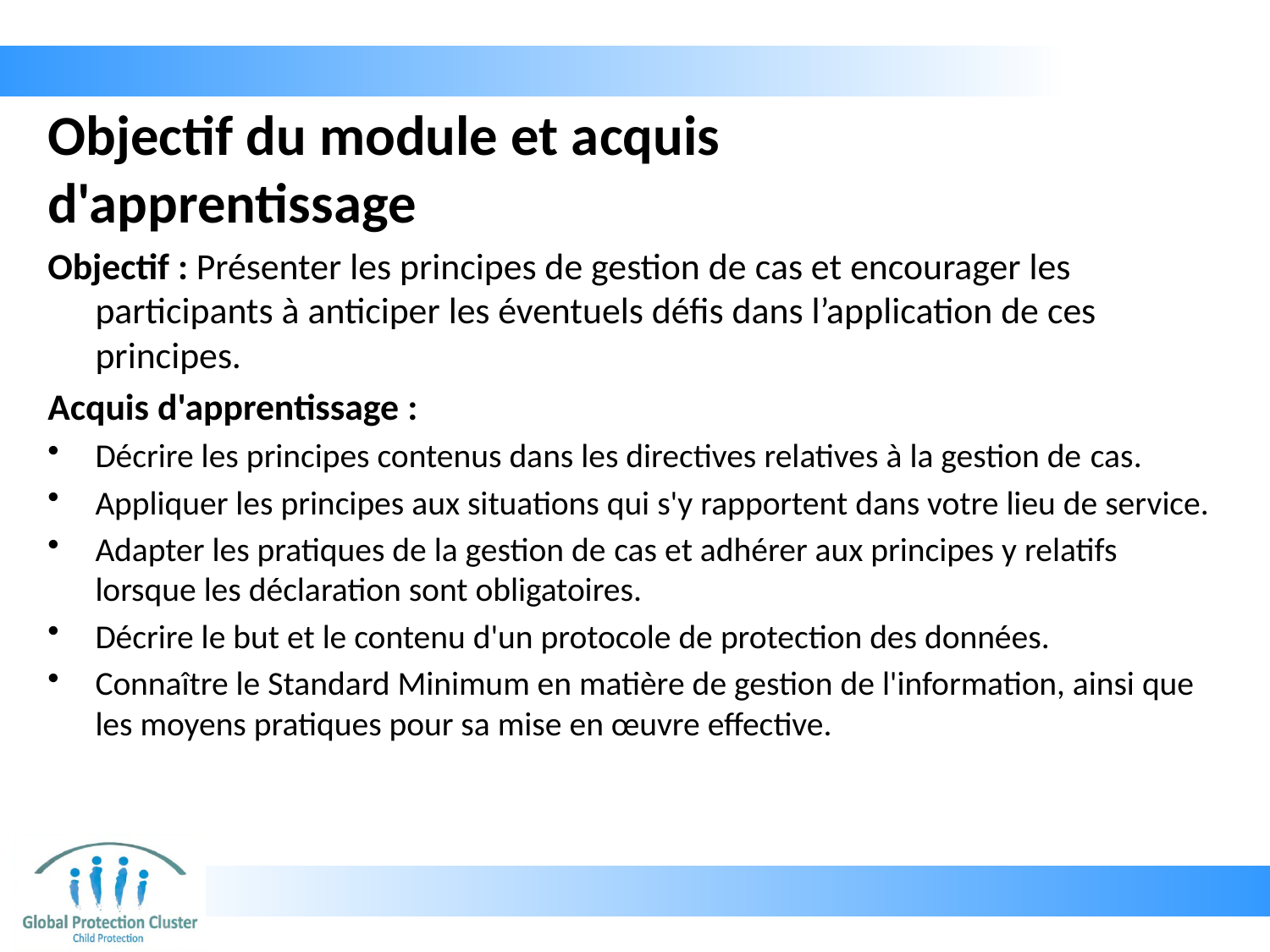

# Objectif du module et acquis d'apprentissage
Objectif : Présenter les principes de gestion de cas et encourager les participants à anticiper les éventuels défis dans l’application de ces principes.
Acquis d'apprentissage :
Décrire les principes contenus dans les directives relatives à la gestion de cas.
Appliquer les principes aux situations qui s'y rapportent dans votre lieu de service.
Adapter les pratiques de la gestion de cas et adhérer aux principes y relatifs lorsque les déclaration sont obligatoires.
Décrire le but et le contenu d'un protocole de protection des données.
Connaître le Standard Minimum en matière de gestion de l'information, ainsi que les moyens pratiques pour sa mise en œuvre effective.